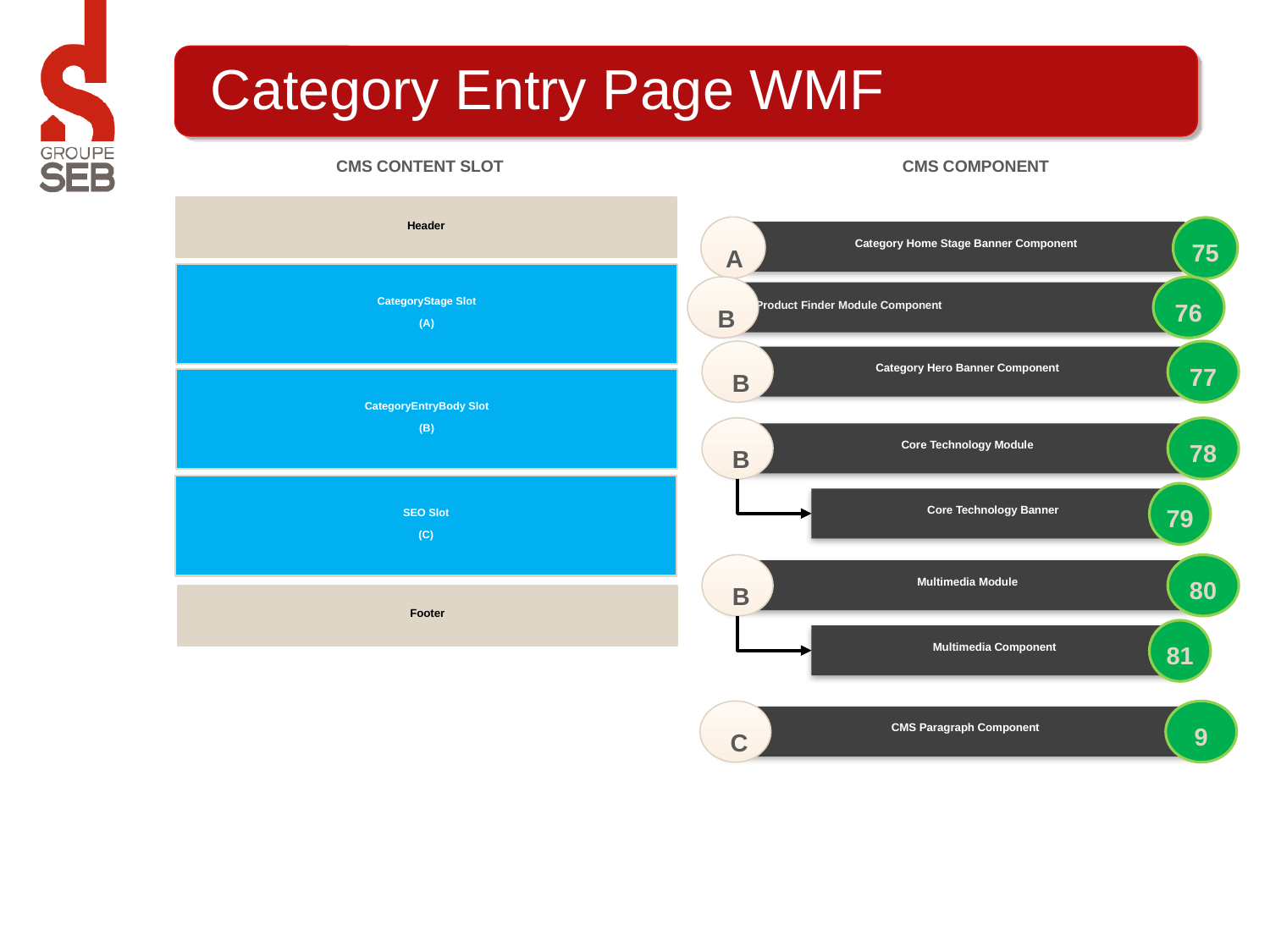

# Category Entry Page WMF
CMS Content Slot
CMS Component
Header
A
75
Category Home Stage Banner Component
CategoryStage Slot
(A)
B
76
           Product Finder Module Component
B
77
Category Hero Banner Component
CategoryEntryBody Slot
(B)
B
78
Core Technology Module
SEO Slot
(C)
79
Core Technology Banner
B
80
Multimedia Module
Footer
81
Multimedia Component
C
9
CMS Paragraph Component